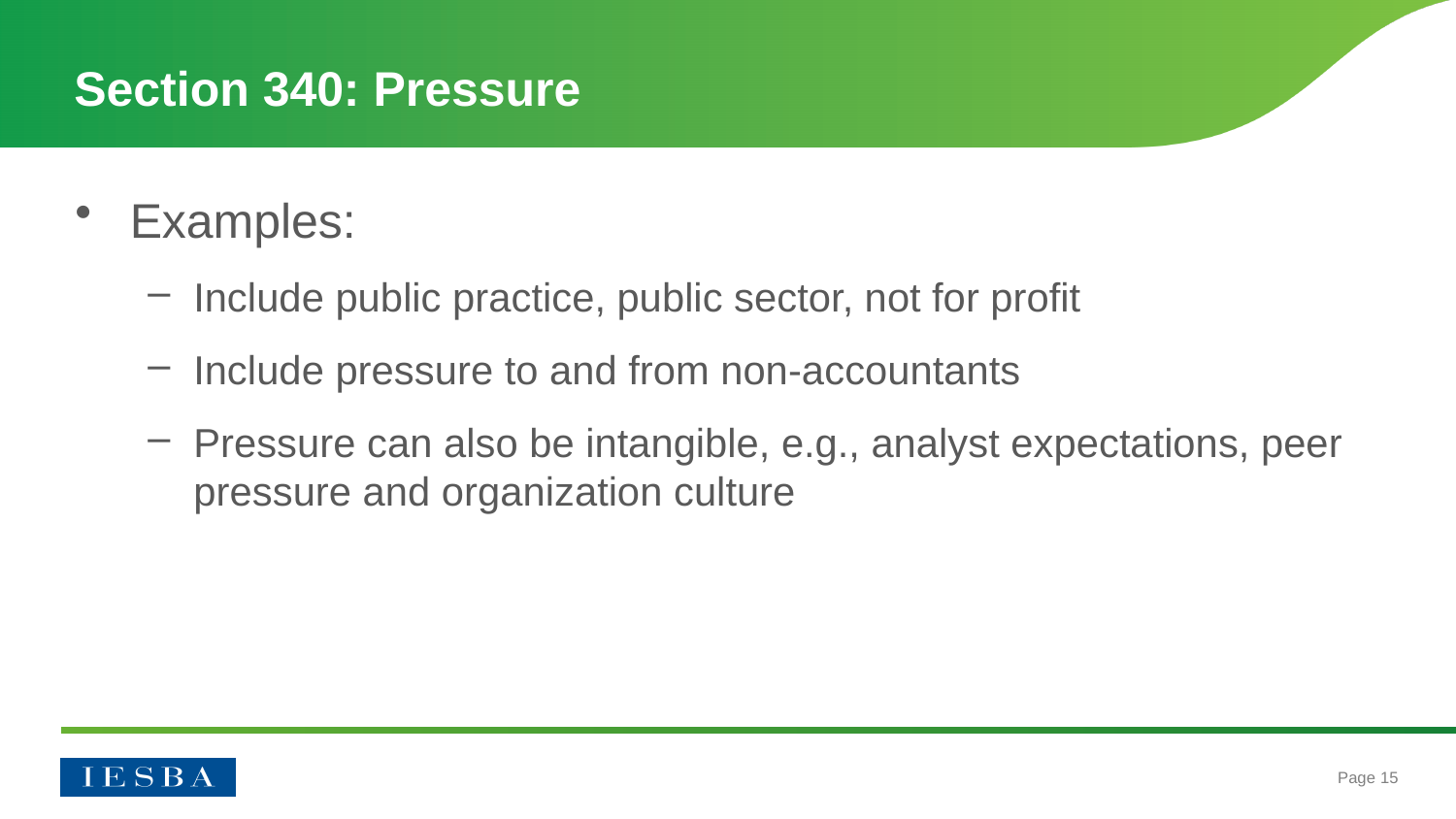

# Section 340: Pressure
Examples:
Include public practice, public sector, not for profit
Include pressure to and from non-accountants
Pressure can also be intangible, e.g., analyst expectations, peer pressure and organization culture